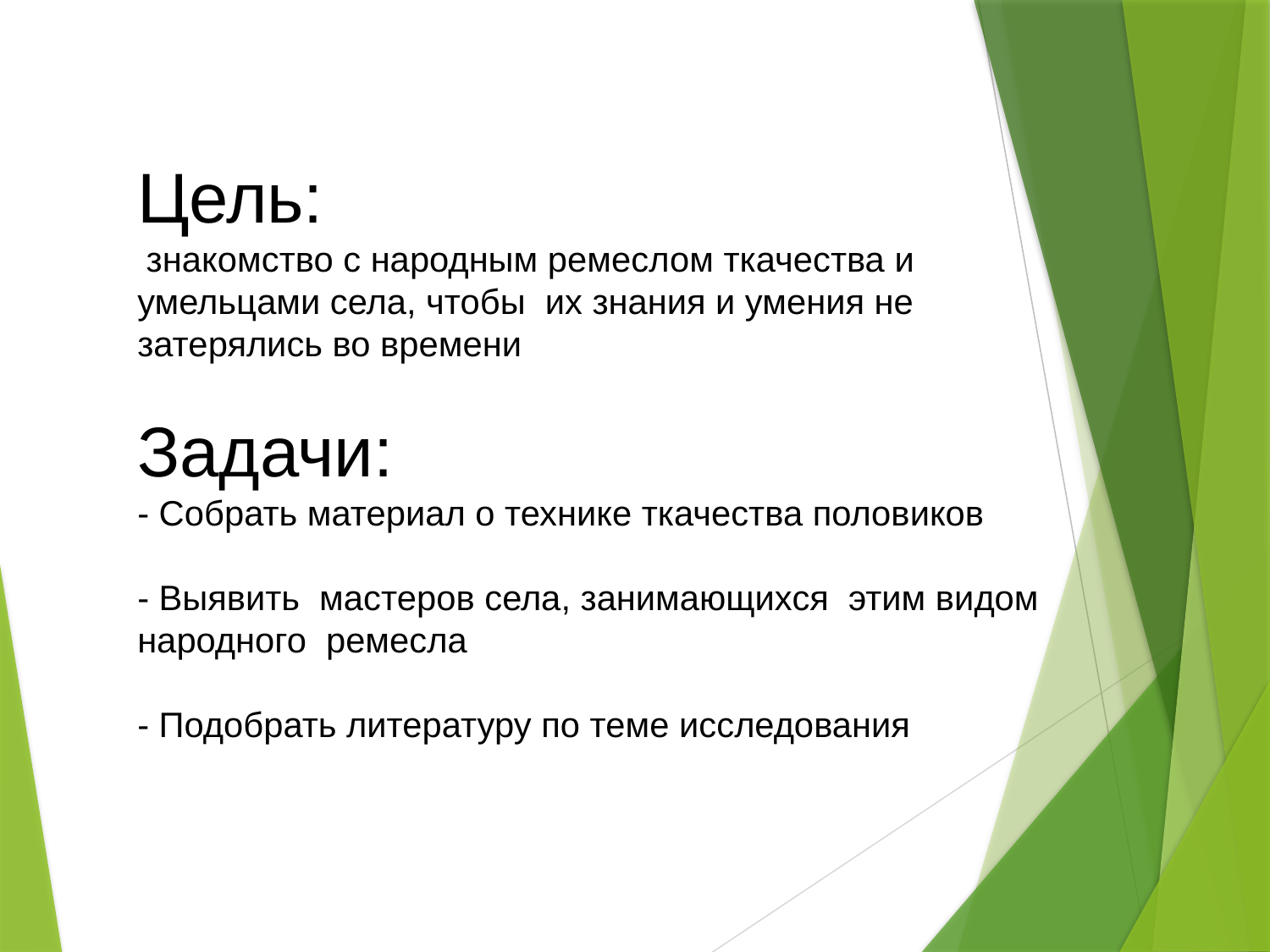

Цель:
 знакомство с народным ремеслом ткачества и
умельцами села, чтобы  их знания и умения не
затерялись во времени

Задачи:
- Собрать материал о технике ткачества половиков

- Выявить  мастеров села, занимающихся  этим видом народного  ремесла

- Подобрать литературу по теме исследования